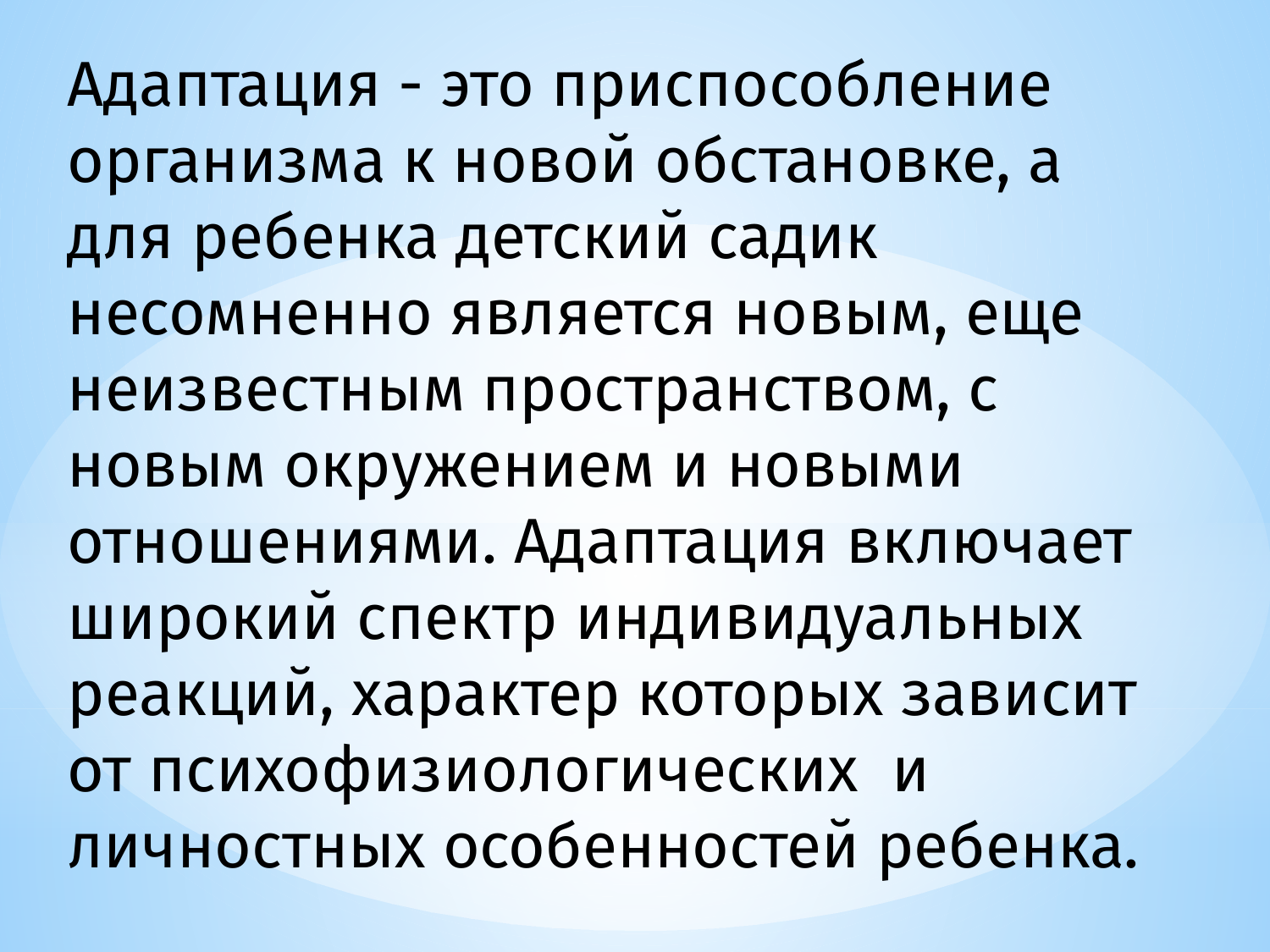

Адаптация - это приспособление организма к новой обстановке, а для ребенка детский садик несомненно является новым, еще неизвестным пространством, с новым окружением и новыми отношениями. Адаптация включает широкий спектр индивидуальных реакций, характер которых зависит от психофизиологических  и личностных особенностей ребенка.